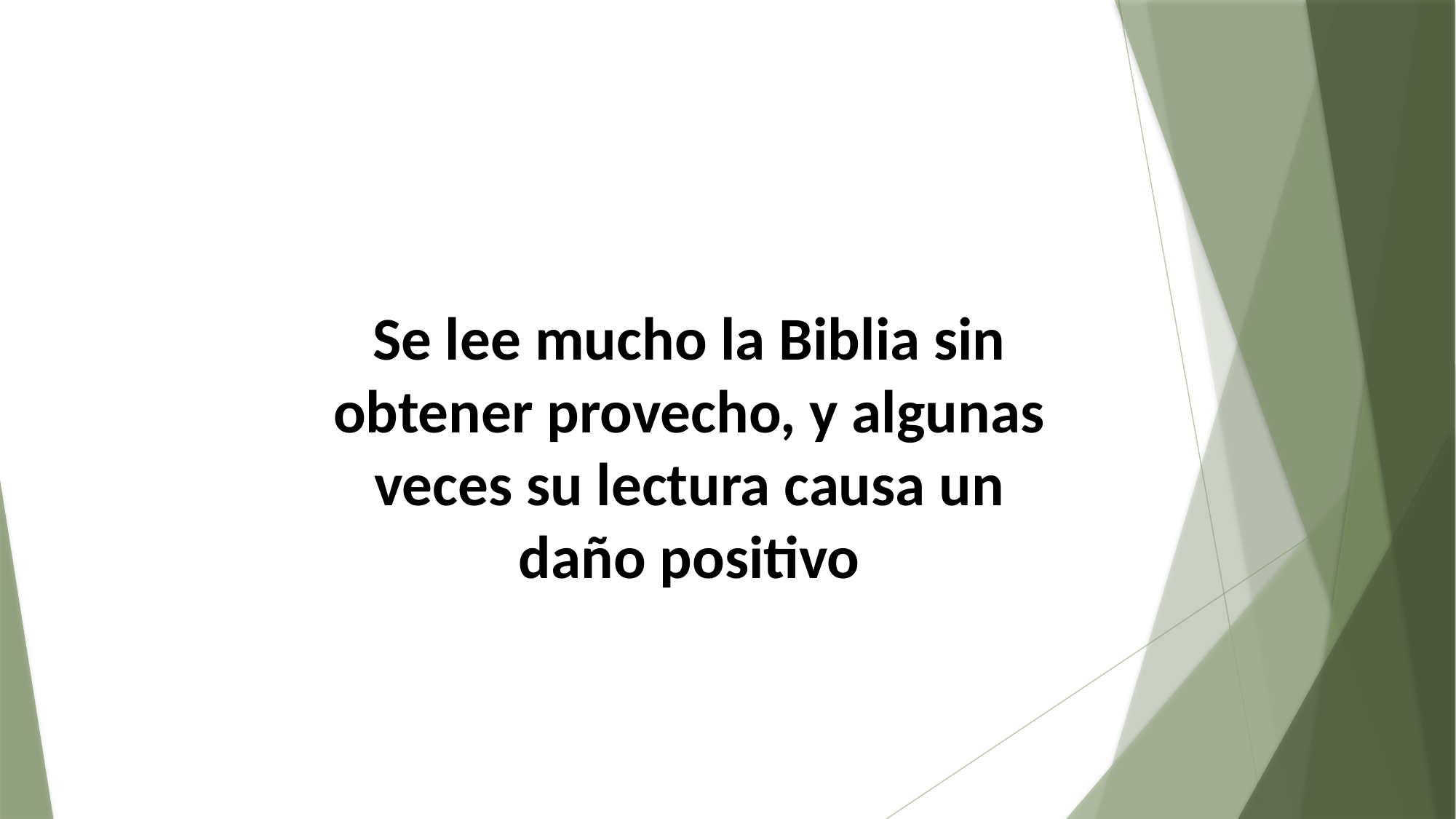

Se lee mucho la Biblia sin obtener provecho, y algunas veces su lectura causa un daño positivo